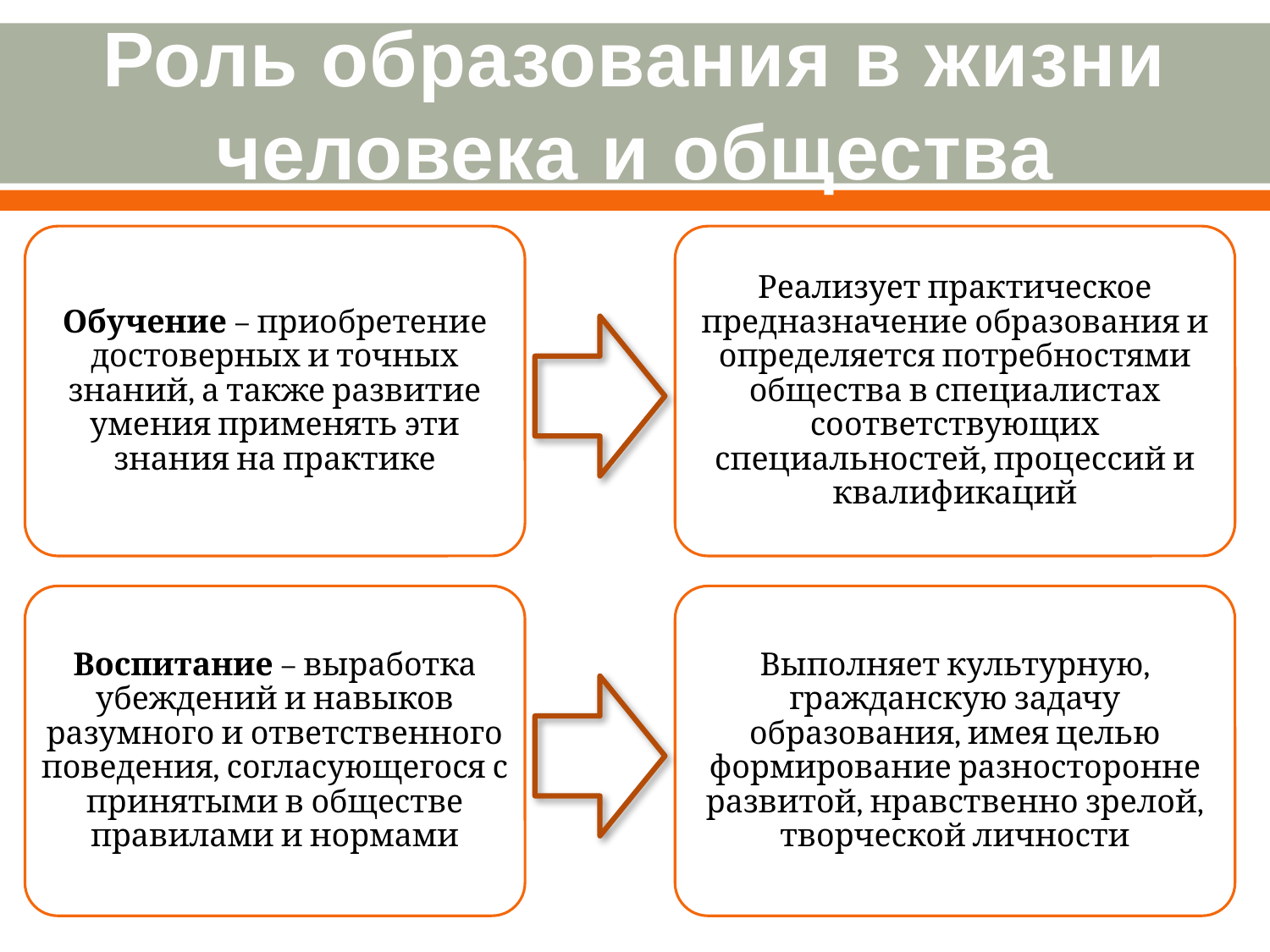

# Роль образования в жизни человека и общества

Обучение – приобретение достоверных и точных знаний, а также развитие умения применять эти знания на практике

Реализует практическое предназначение образования и определяется потребностями общества в специалистах соответствующих специальностей, процессий и квалификаций

Воспитание – выработка убеждений и навыков разумного и ответственного поведения, согласующегося с принятыми в обществе правилами и нормами

Выполняет культурную, гражданскую задачу образования, имея целью формирование разносторонне развитой, нравственно зрелой, творческой личности